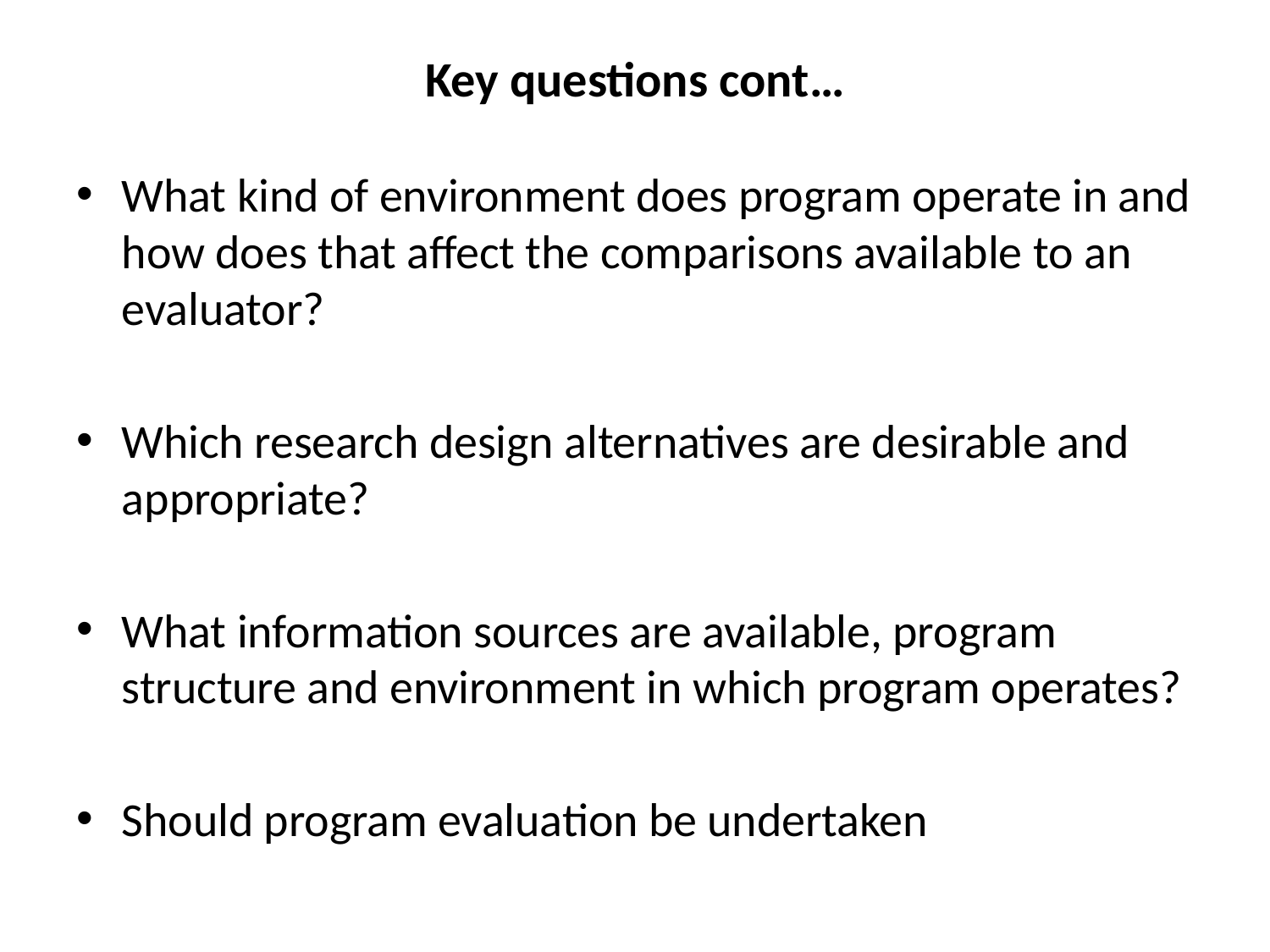

# Key questions cont…
What kind of environment does program operate in and how does that affect the comparisons available to an evaluator?

Which research design alternatives are desirable and appropriate?

What information sources are available, program structure and environment in which program operates?

Should program evaluation be undertaken